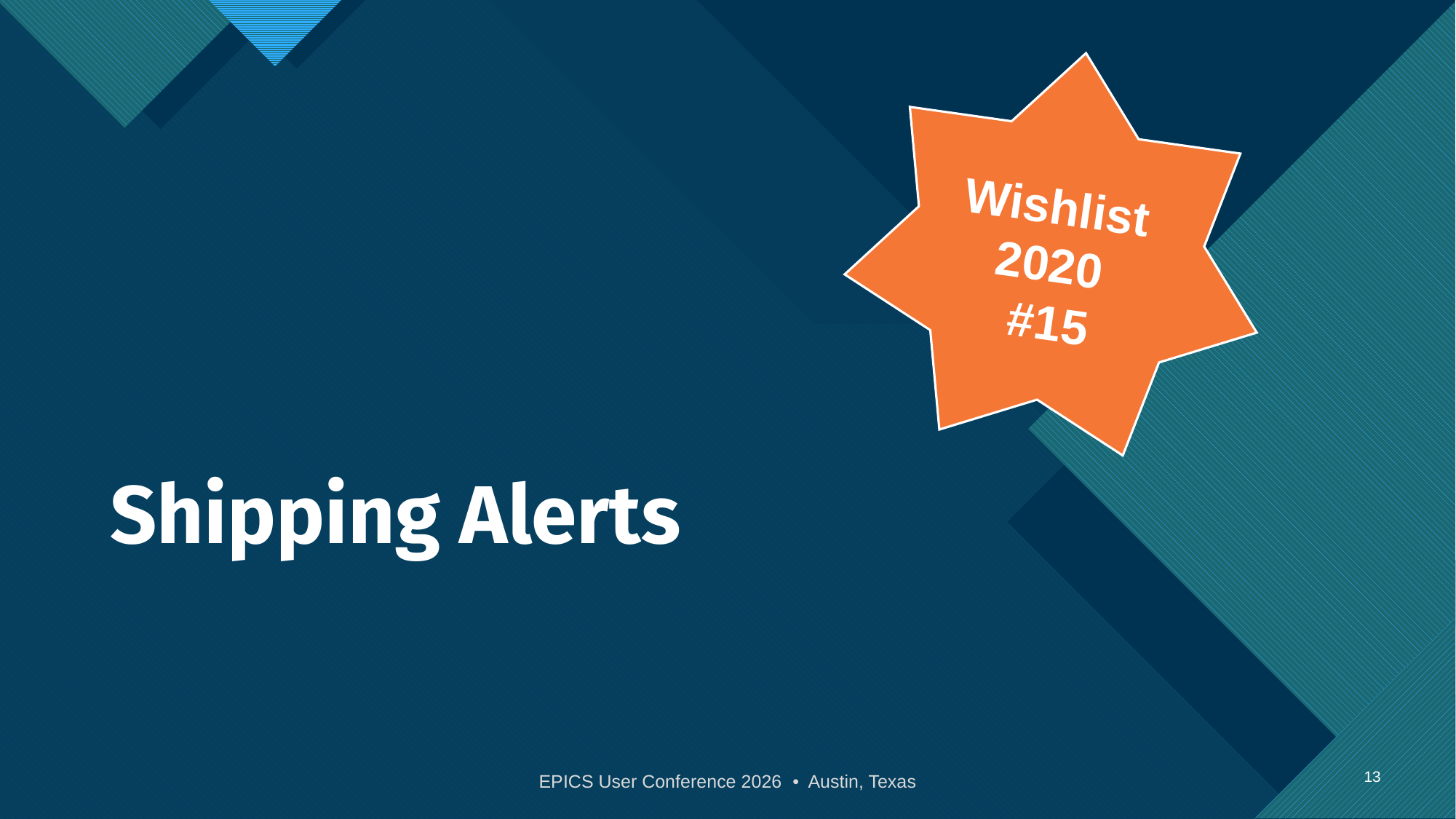

Wishlist
2020
#15
# Shipping Alerts

13
EPICS User Conference 2026  •  Austin, Texas